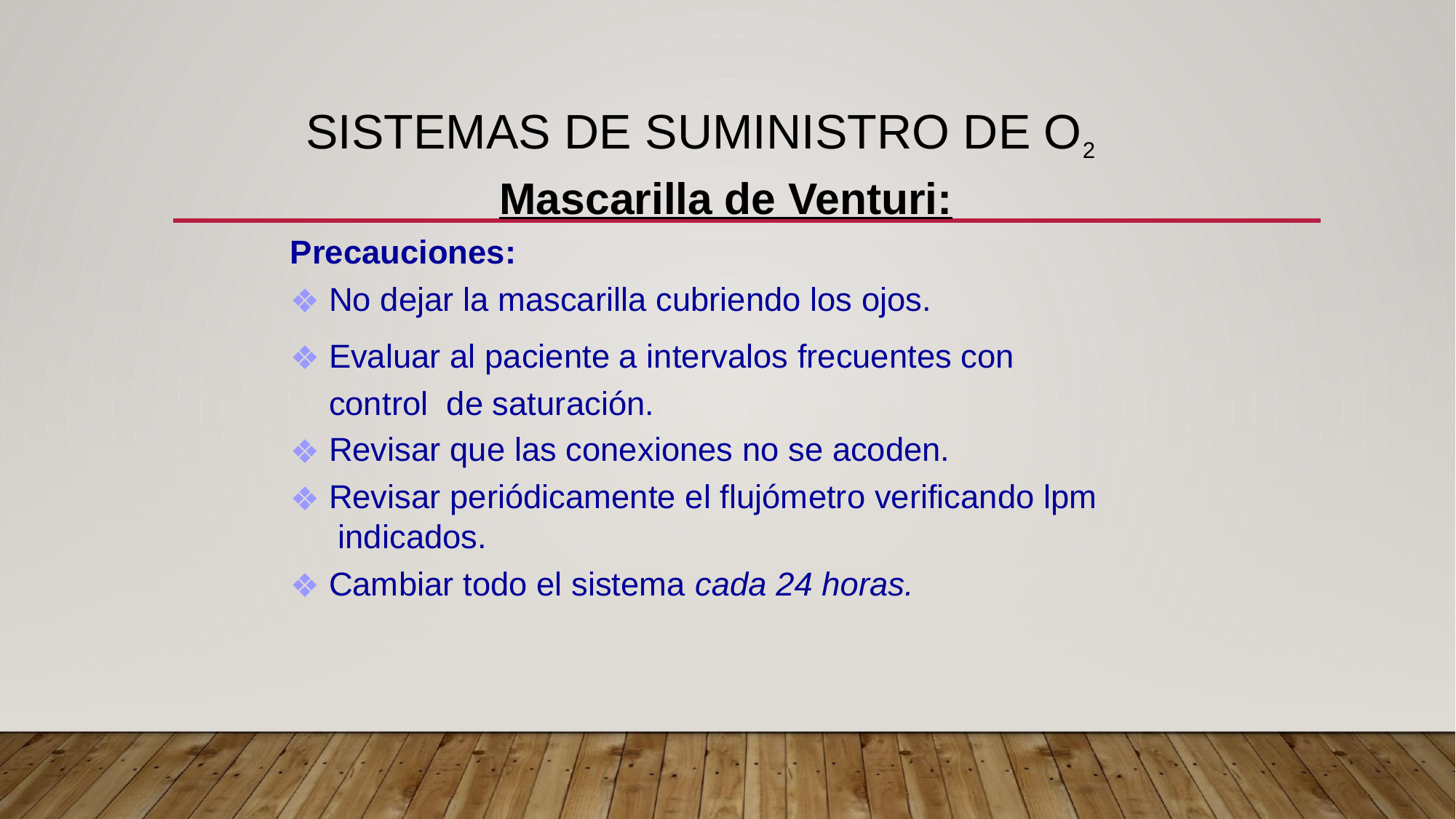

# SISTEMAS DE SUMINISTRO DE O2
Mascarilla de Venturi:
Precauciones:
No dejar la mascarilla cubriendo los ojos.
Evaluar al paciente a intervalos frecuentes con control  de saturación.
Revisar que las conexiones no se acoden.
Revisar periódicamente el flujómetro verificando lpm  indicados.
Cambiar todo el sistema cada 24 horas.